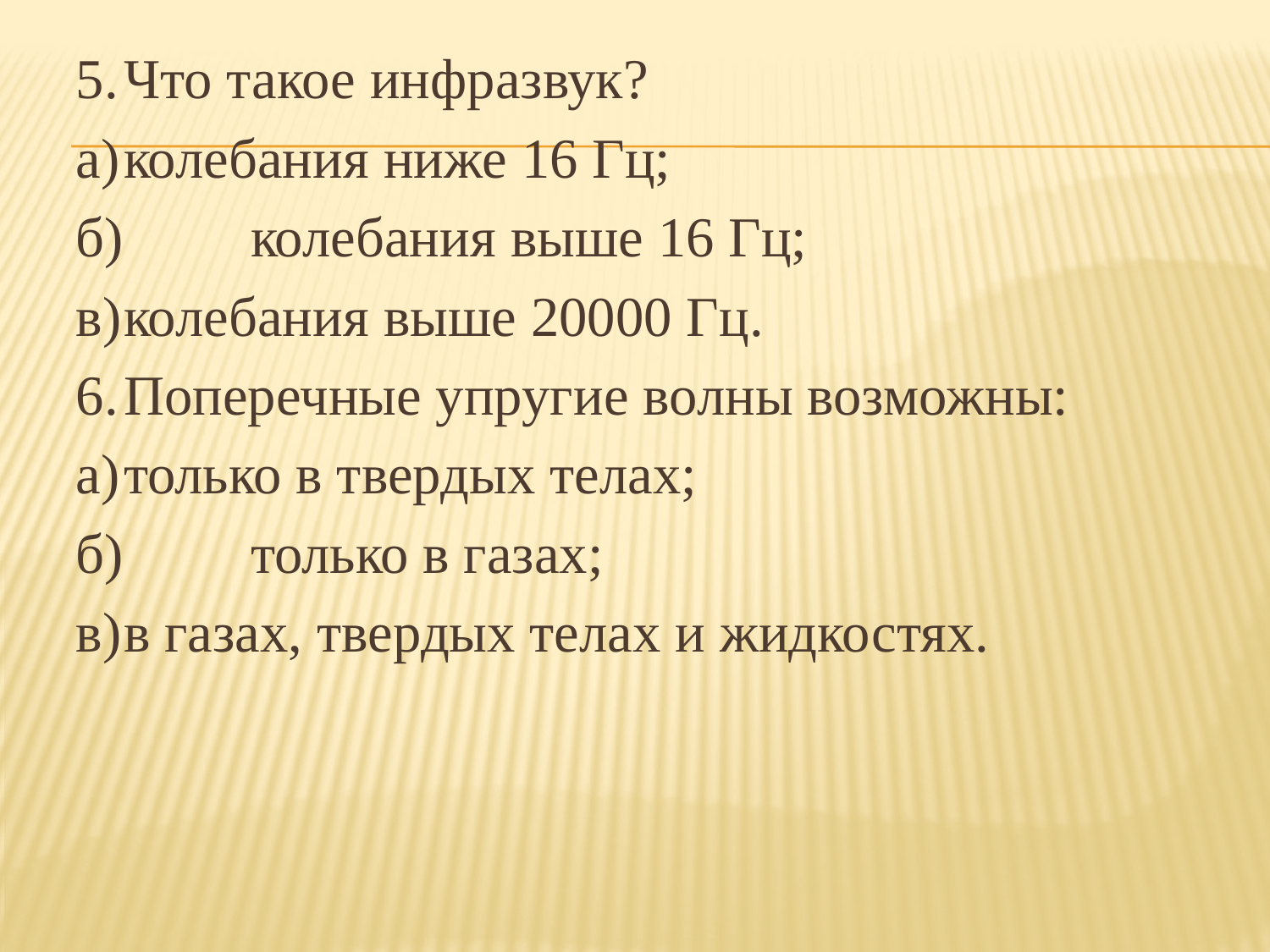

5.	Что такое инфразвук?
а)	колебания ниже 16 Гц;
б)	колебания выше 16 Гц;
в)	колебания выше 20000 Гц.
6.	Поперечные упругие волны возможны:
а)	только в твердых телах;
б)	только в газах;
в)	в газах, твердых телах и жидкостях.